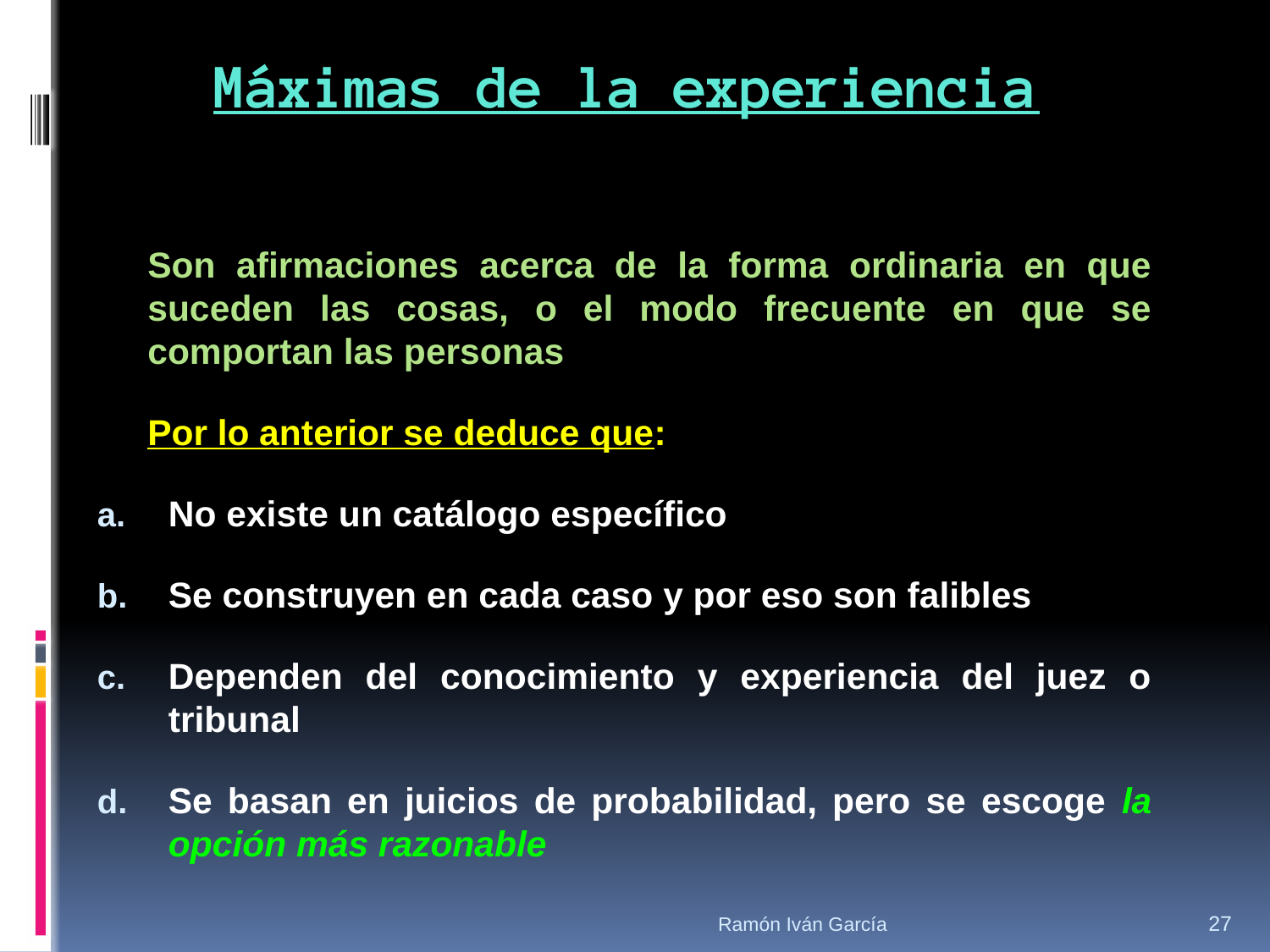

# Máximas de la experiencia
	Son afirmaciones acerca de la forma ordinaria en que suceden las cosas, o el modo frecuente en que se comportan las personas

	Por lo anterior se deduce que:

No existe un catálogo específico

Se construyen en cada caso y por eso son falibles

Dependen del conocimiento y experiencia del juez o tribunal

Se basan en juicios de probabilidad, pero se escoge la opción más razonable
Ramón Iván García
27